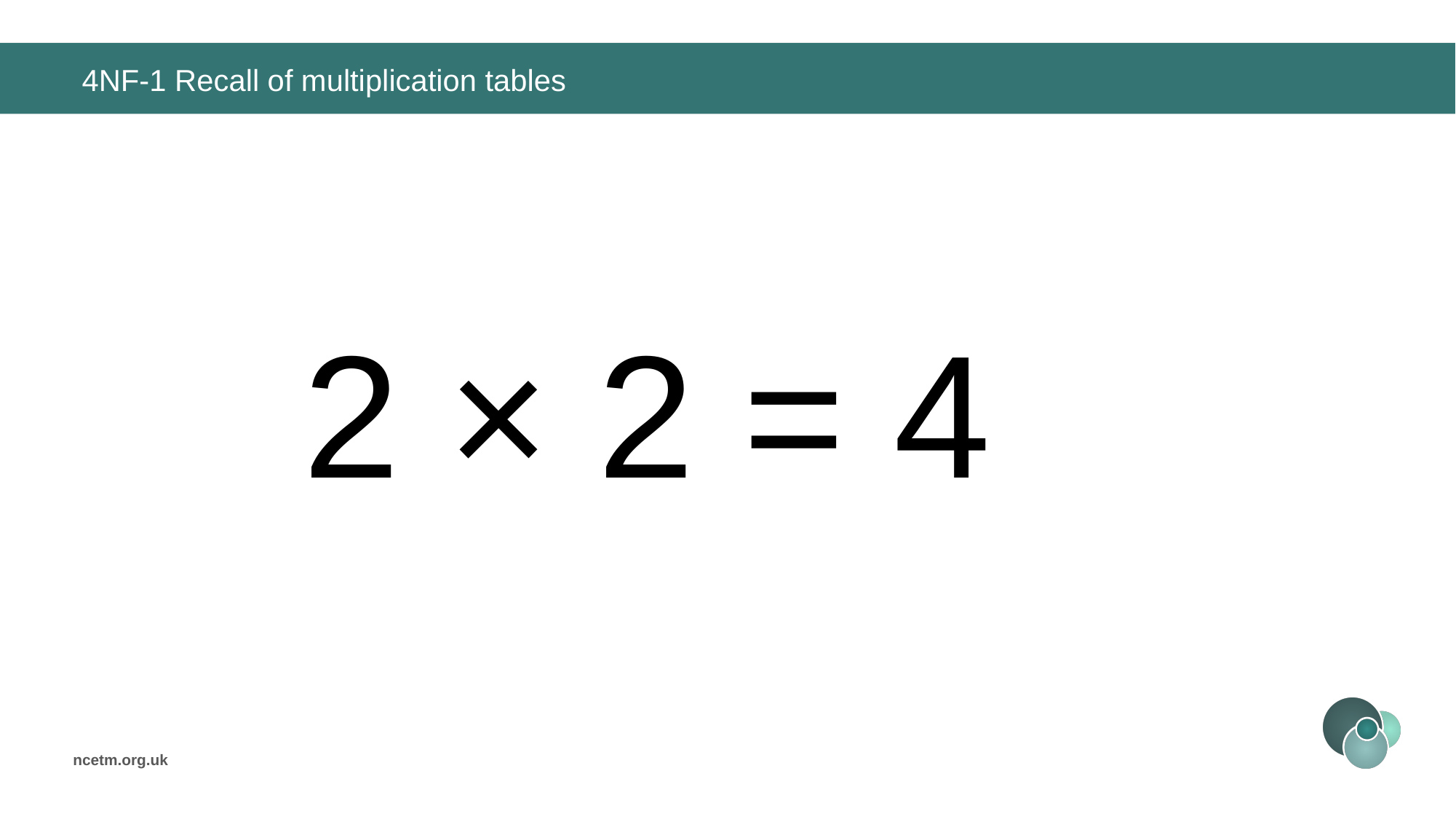

# 4NF-1 Recall of multiplication tables
2 × 2 =
4